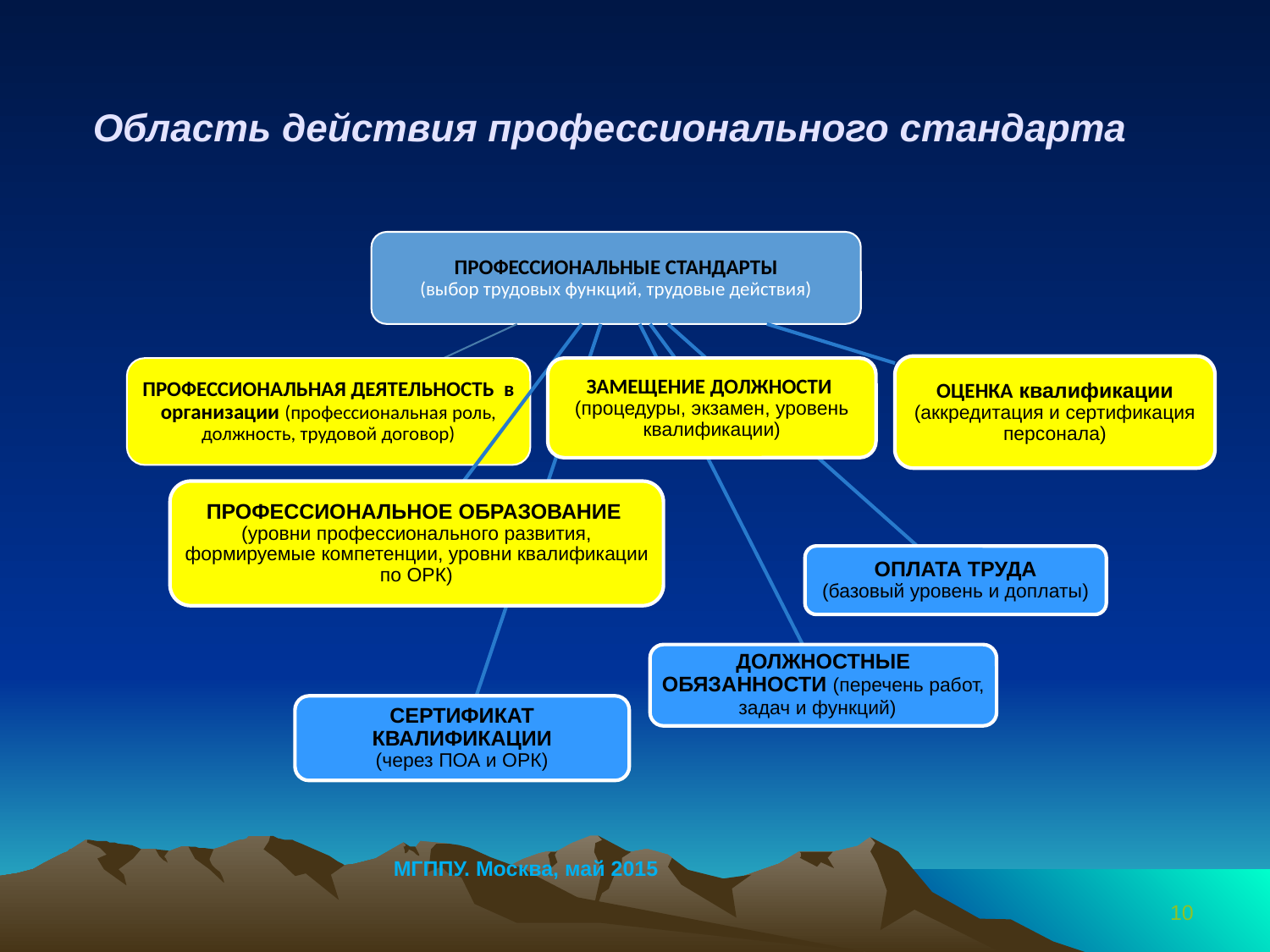

# Область действия профессионального стандарта
ПРОФЕССИОНАЛЬНЫE СТАНДАРТЫ
(выбор трудовых функций, трудовые действия)
ПРОФЕССИОНАЛЬНАЯ ДЕЯТЕЛЬНОСТЬ  в организации (профессиональная роль, должность, трудовой договор)
ОПЛАТА ТРУДА
(базовый уровень и доплаты)
ДОЛЖНОСТНЫЕ ОБЯЗАННОСТИ (перечень работ, задач и функций)
СЕРТИФИКАТ КВАЛИФИКАЦИИ
(через ПОА и ОРК)
ПРОФЕССИОНАЛЬНОЕ ОБРАЗОВАНИЕ
(уровни профессионального развития, формируемые компетенции, уровни квалификации по ОРК)
ЗАМЕЩЕНИЕ ДОЛЖНОСТИ  (процедуры, экзамен, уровень квалификации)
ОЦЕНКА квалификации (аккредитация и сертификация персонала)
МГППУ. Москва, май 2015
10